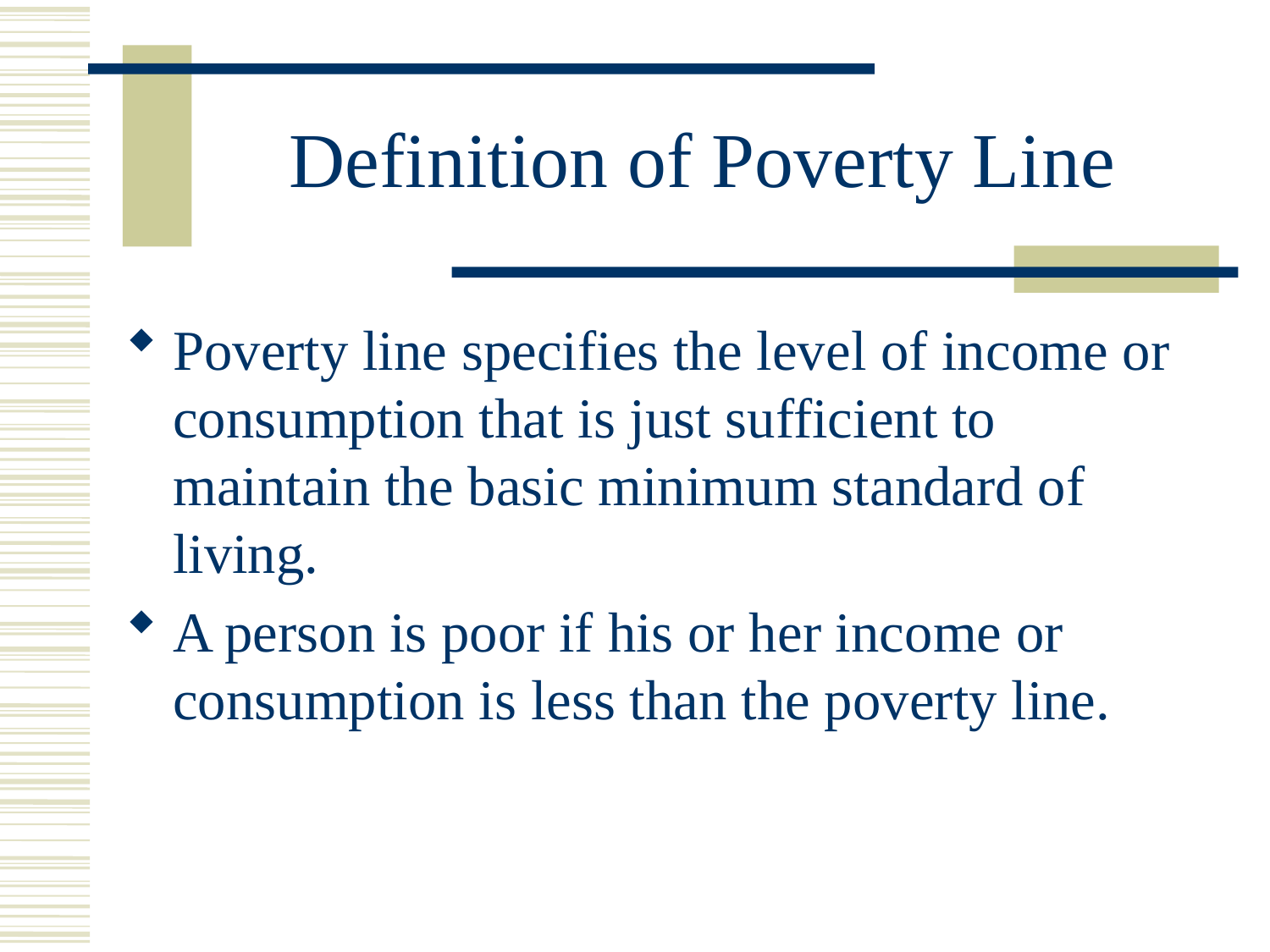

# Definition of Poverty Line
Poverty line specifies the level of income or consumption that is just sufficient to maintain the basic minimum standard of living.
A person is poor if his or her income or consumption is less than the poverty line.